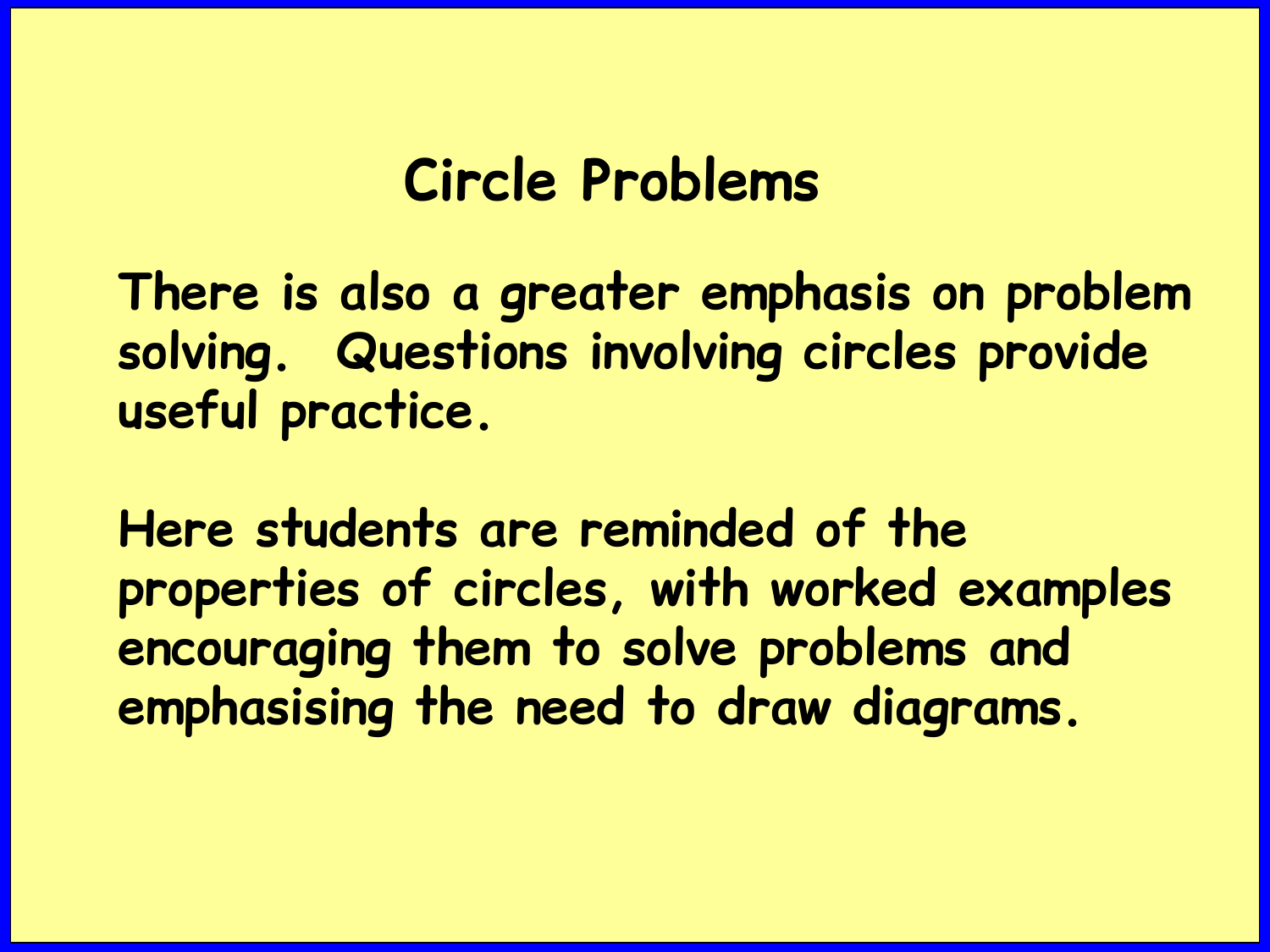

Circle Problems
There is also a greater emphasis on problem solving.  Questions involving circles provide useful practice.

Here students are reminded of the properties of circles, with worked examples encouraging them to solve problems and emphasising the need to draw diagrams.